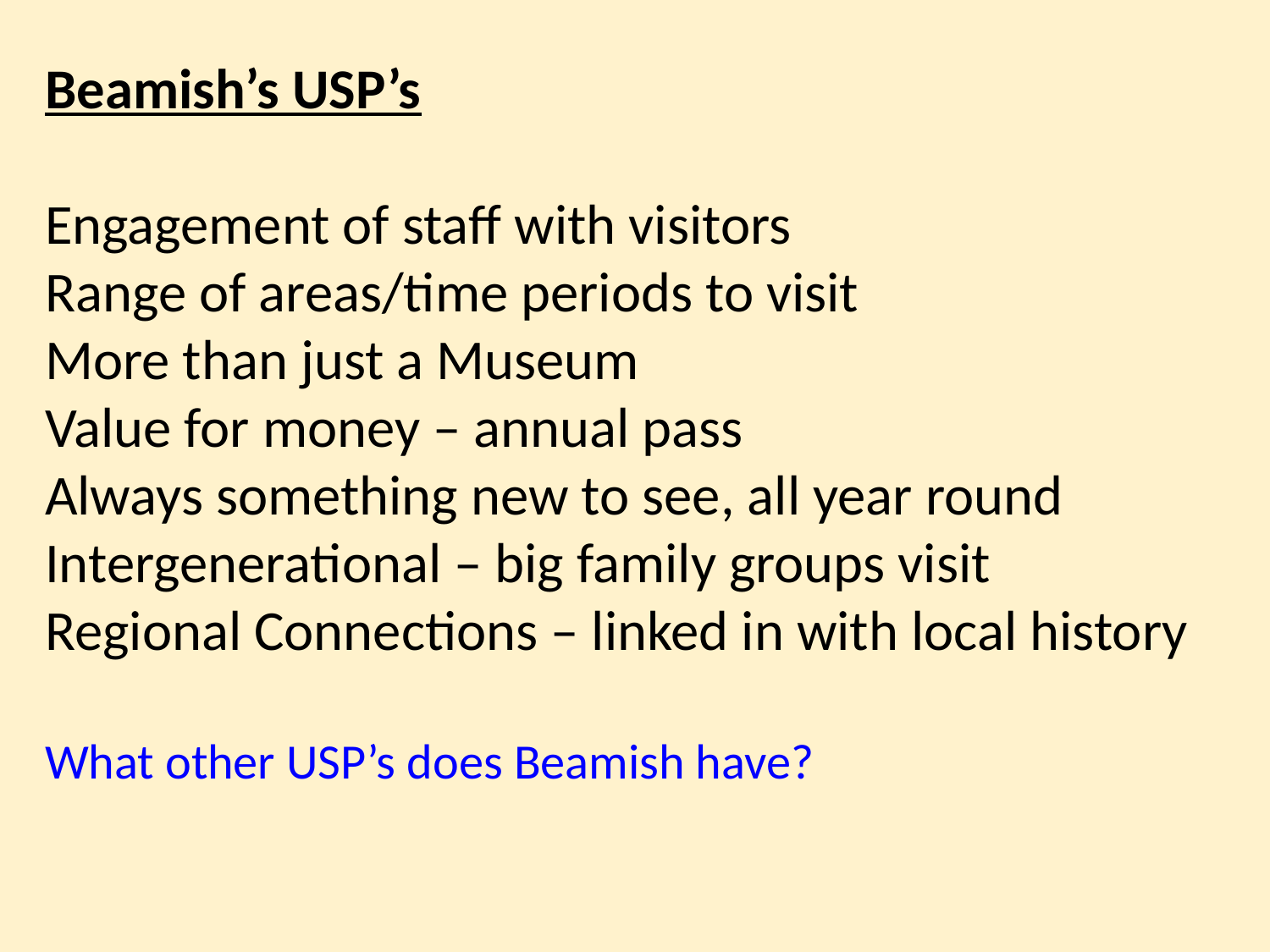

Beamish’s USP’s

Engagement of staff with visitors
Range of areas/time periods to visit
More than just a Museum
Value for money – annual pass
Always something new to see, all year round
Intergenerational – big family groups visit
Regional Connections – linked in with local history
What other USP’s does Beamish have?
#